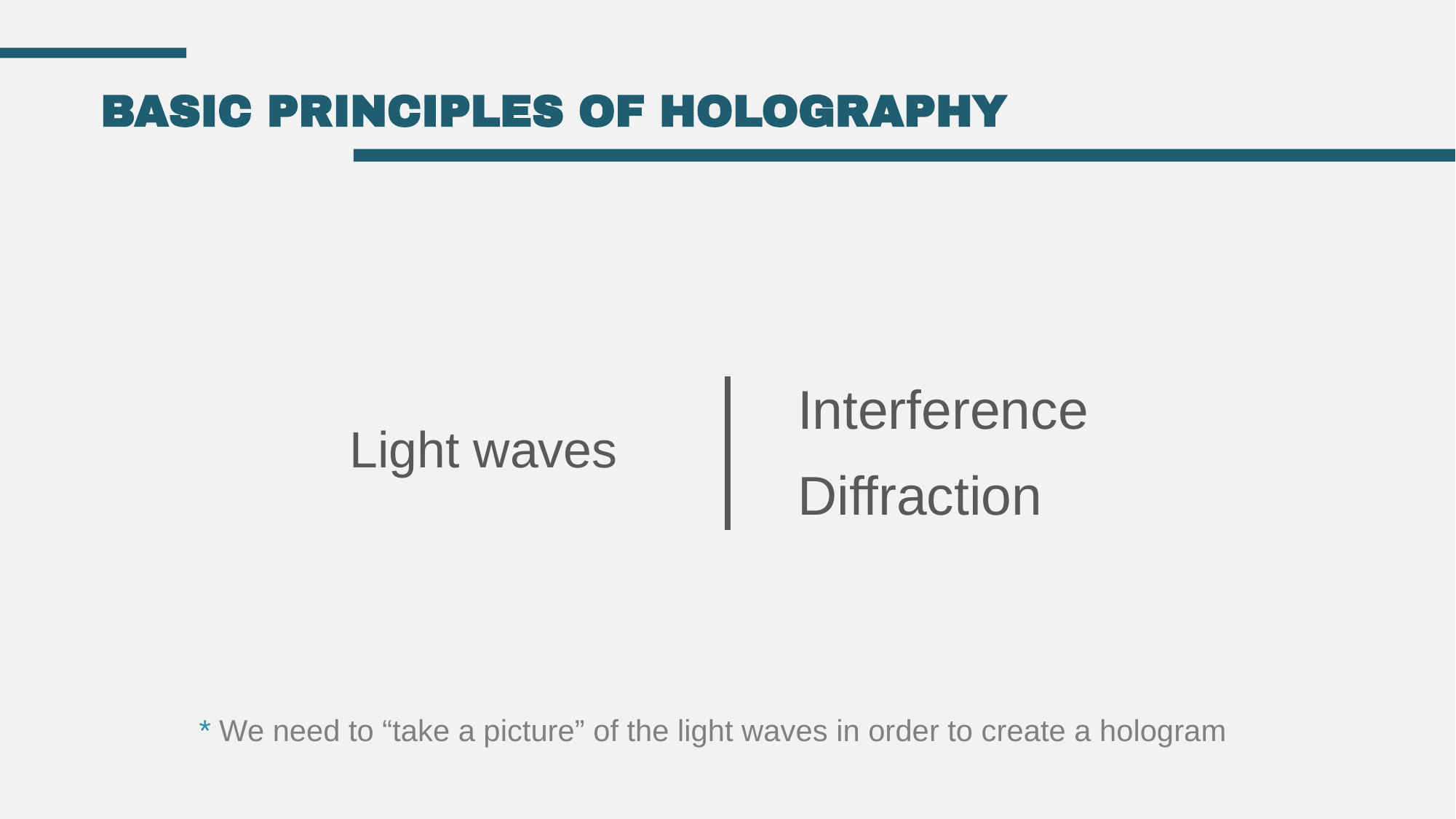

# BASIC PRINCIPLES OF HOLOGRAPHY

Interference
Diffraction
Light waves
* We need to “take a picture” of the light waves in order to create a hologram